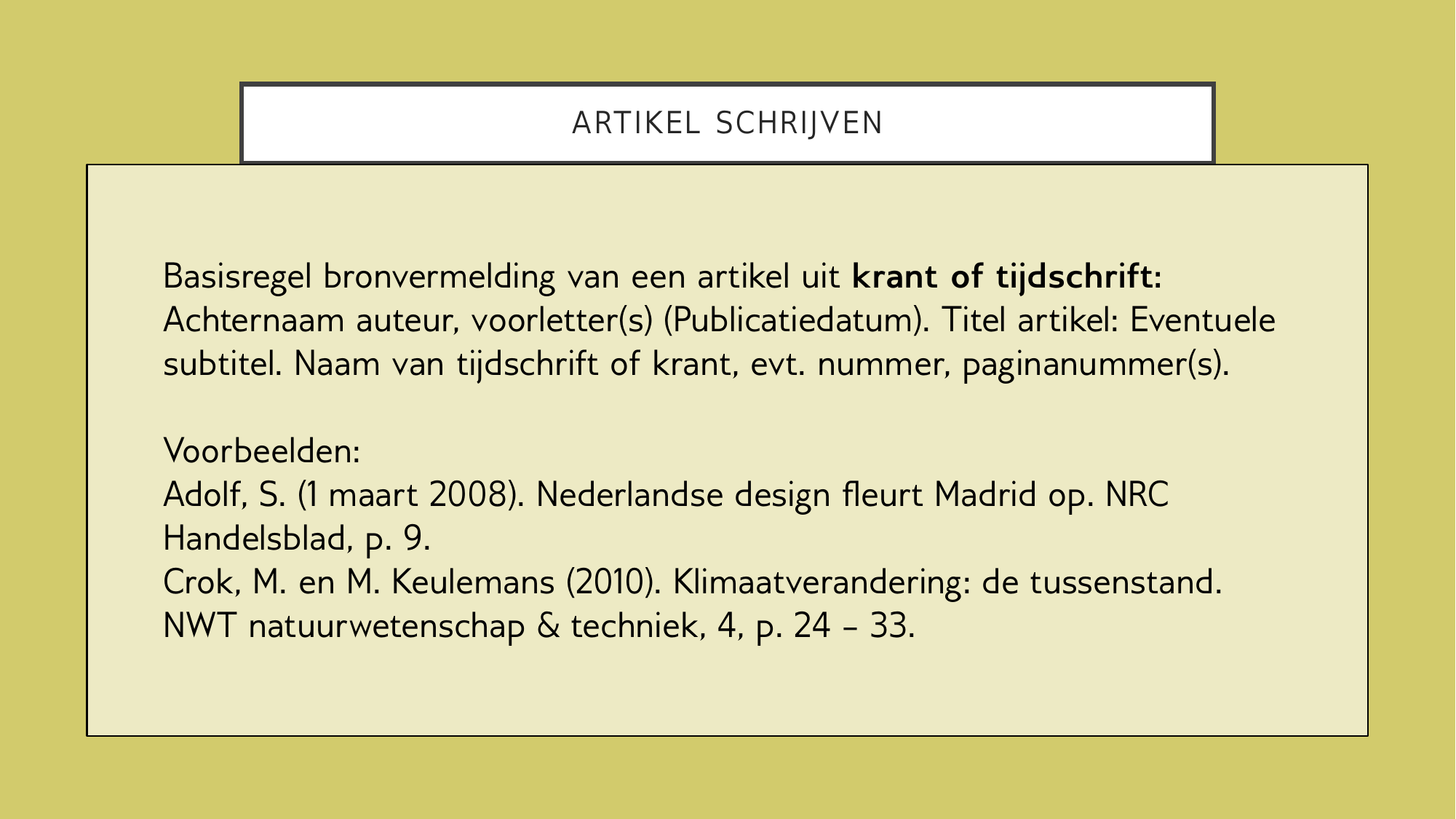

# Artikel schrijven

Basisregel bronvermelding van een artikel uit krant of tijdschrift:
Achternaam auteur, voorletter(s) (Publicatiedatum). Titel artikel: Eventuele subtitel. Naam van tijdschrift of krant, evt. nummer, paginanummer(s).

Voorbeelden:
Adolf, S. (1 maart 2008). Nederlandse design fleurt Madrid op. NRC Handelsblad, p. 9.
Crok, M. en M. Keulemans (2010). Klimaatverandering: de tussenstand. NWT natuurwetenschap & techniek, 4, p. 24 – 33.